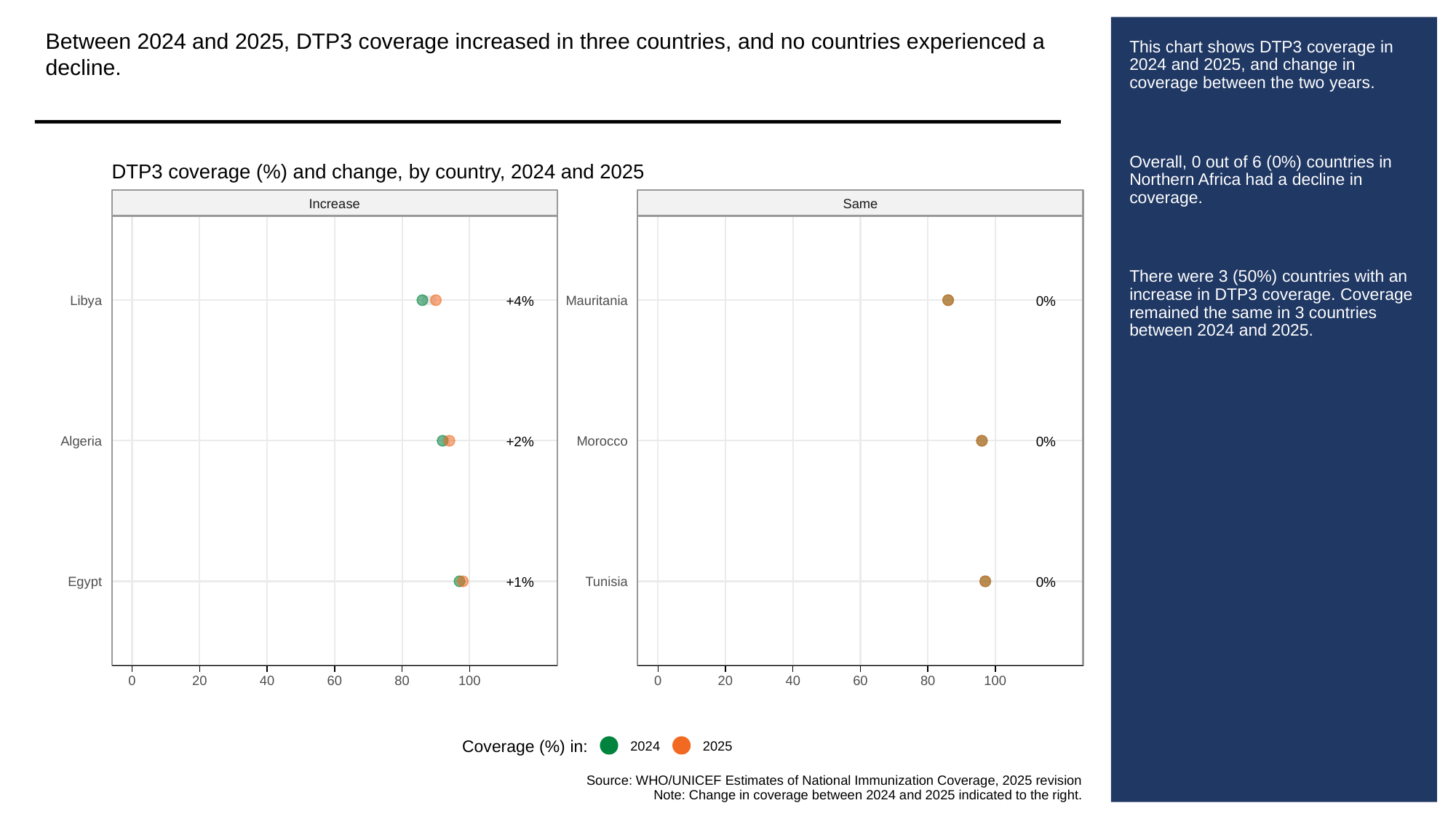

Between 2024 and 2025, DTP3 coverage increased in three countries, and no countries experienced a decline.
# This chart shows DTP3 coverage in 2024 and 2025, and change in coverage between the two years.

Overall, 0 out of 6 (0%) countries in Northern Africa had a decline in coverage.

There were 3 (50%) countries with an increase in DTP3 coverage. Coverage remained the same in 3 countries between 2024 and 2025.

DTP3 coverage (%) and change, by country, 2024 and 2025

Increase
Same

+4%
0%
Libya
Mauritania

+2%
0%
Algeria
Morocco

+1%
0%
Egypt
Tunisia

0
20
40
60
80
100
0
20
40
60
80
100

Coverage (%) in:
2024
2025
Source: WHO/UNICEF Estimates of National Immunization Coverage, 2025 revision
Note: Change in coverage between 2024 and 2025 indicated to the right.